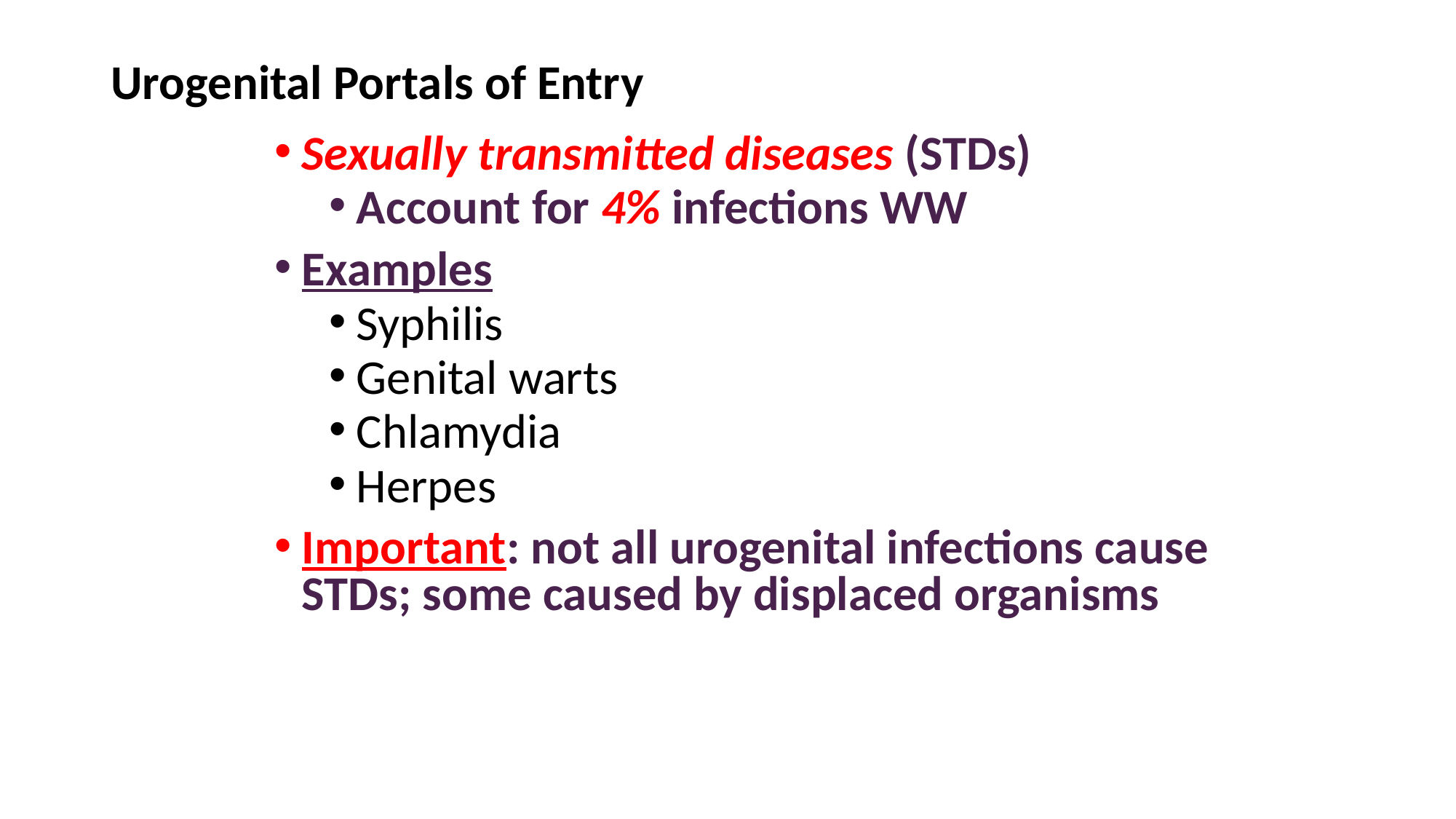

# Urogenital Portals of Entry
Sexually transmitted diseases (STDs)
Account for 4% infections WW
Examples
Syphilis
Genital warts
Chlamydia
Herpes
Important: not all urogenital infections cause STDs; some caused by displaced organisms